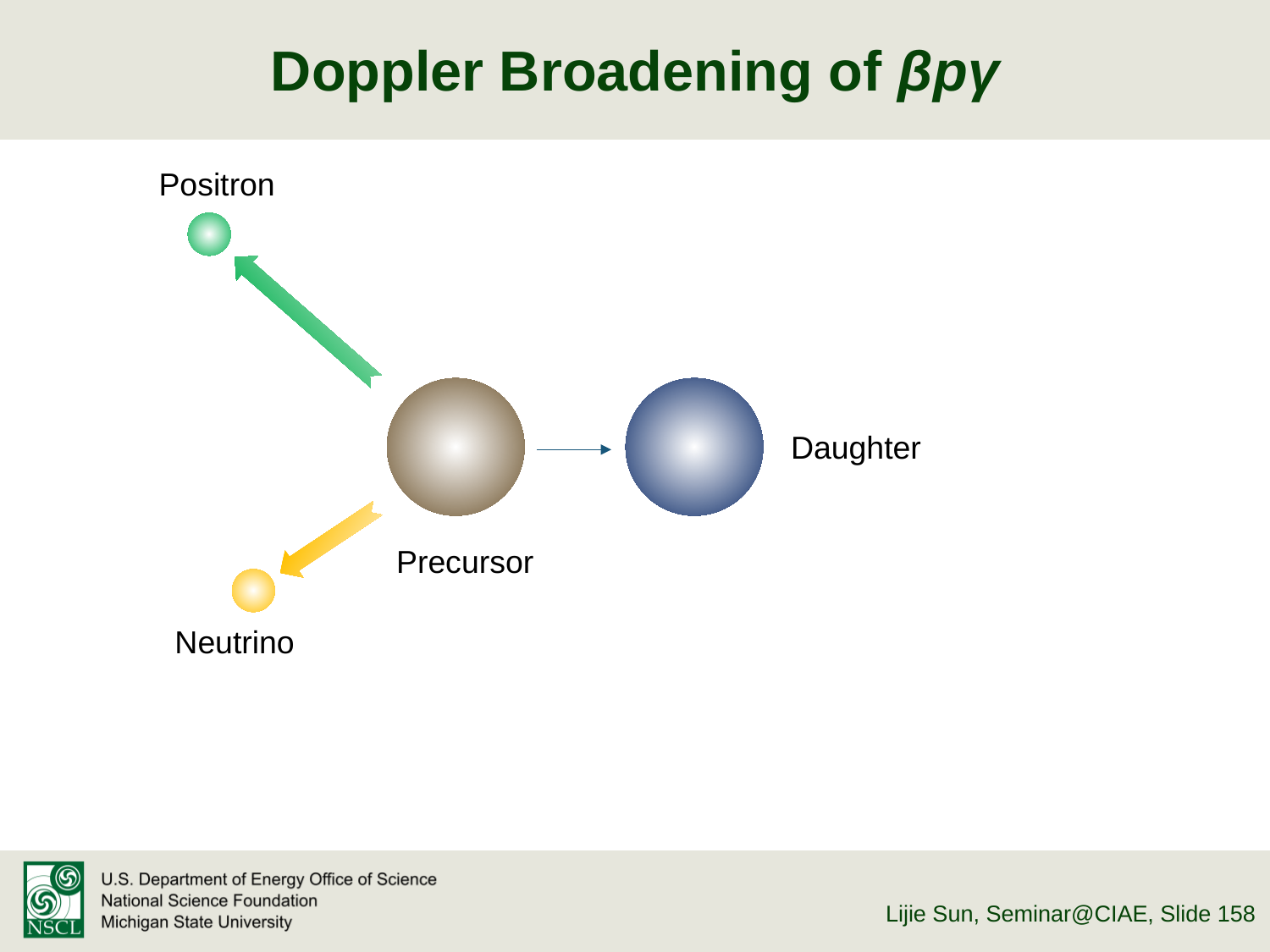

# Doppler Broadening of βpγ
Positron

Daughter

Precursor

Neutrino
Lijie Sun, Seminar@CIAE
, Slide 158